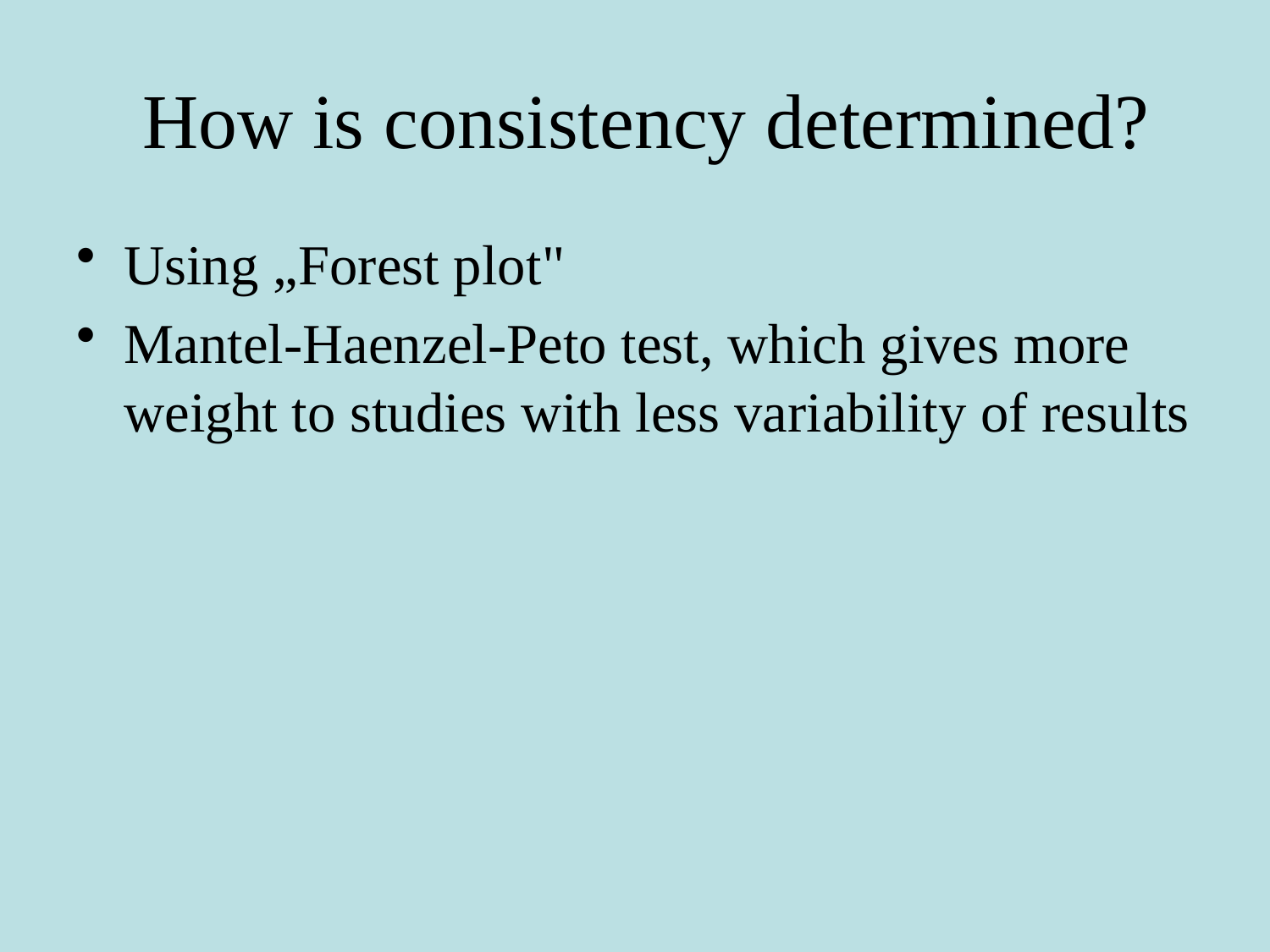

# How is consistency determined?
Using „Forest plot"
Mantel-Haenzel-Peto test, which gives more weight to studies with less variability of results